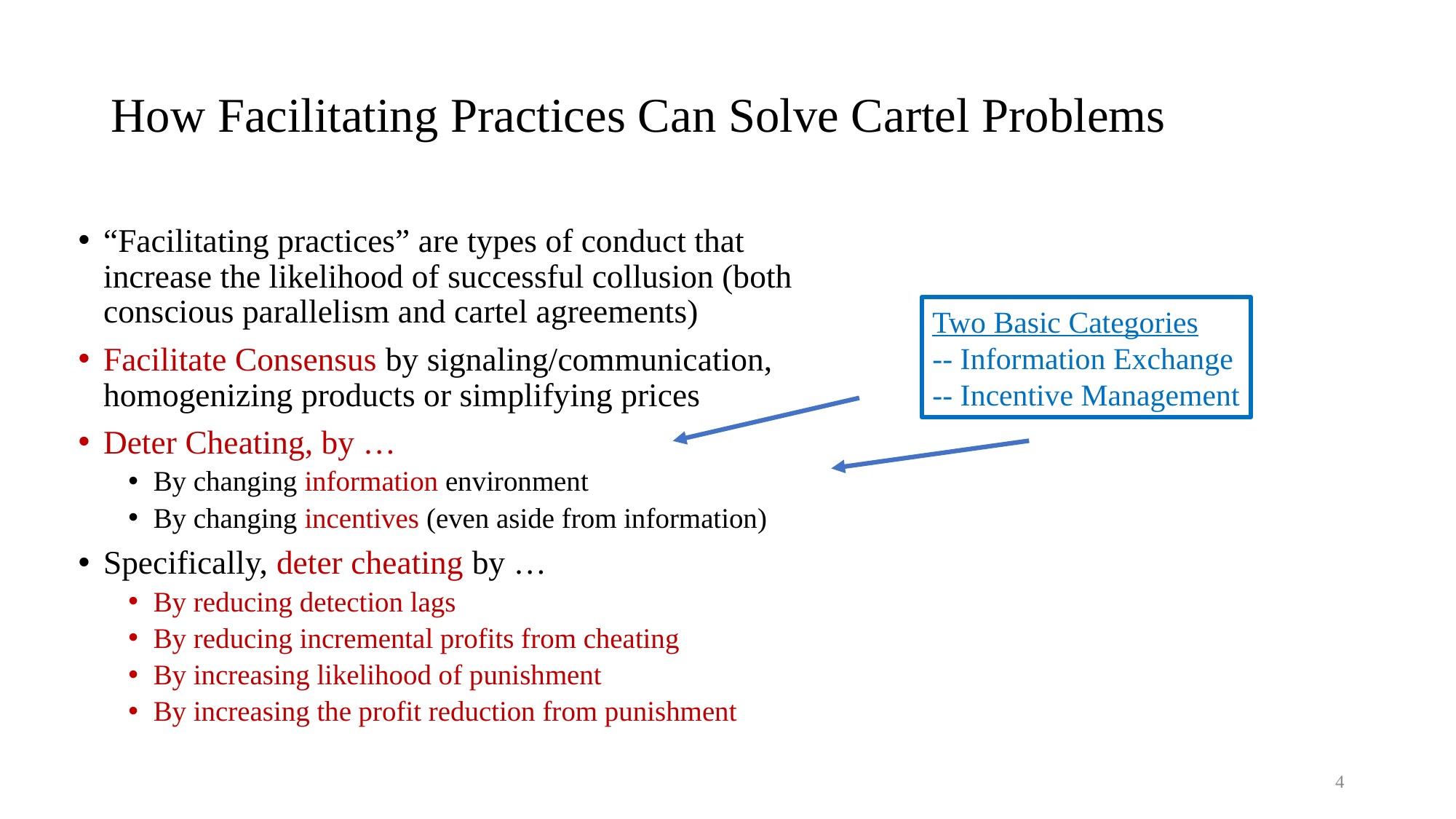

# How Facilitating Practices Can Solve Cartel Problems
“Facilitating practices” are types of conduct that increase the likelihood of successful collusion (both conscious parallelism and cartel agreements)
Facilitate Consensus by signaling/communication, homogenizing products or simplifying prices
Deter Cheating, by …
By changing information environment
By changing incentives (even aside from information)
Specifically, deter cheating by …
By reducing detection lags
By reducing incremental profits from cheating
By increasing likelihood of punishment
By increasing the profit reduction from punishment

Two Basic Categories
-- Information Exchange
-- Incentive Management
4